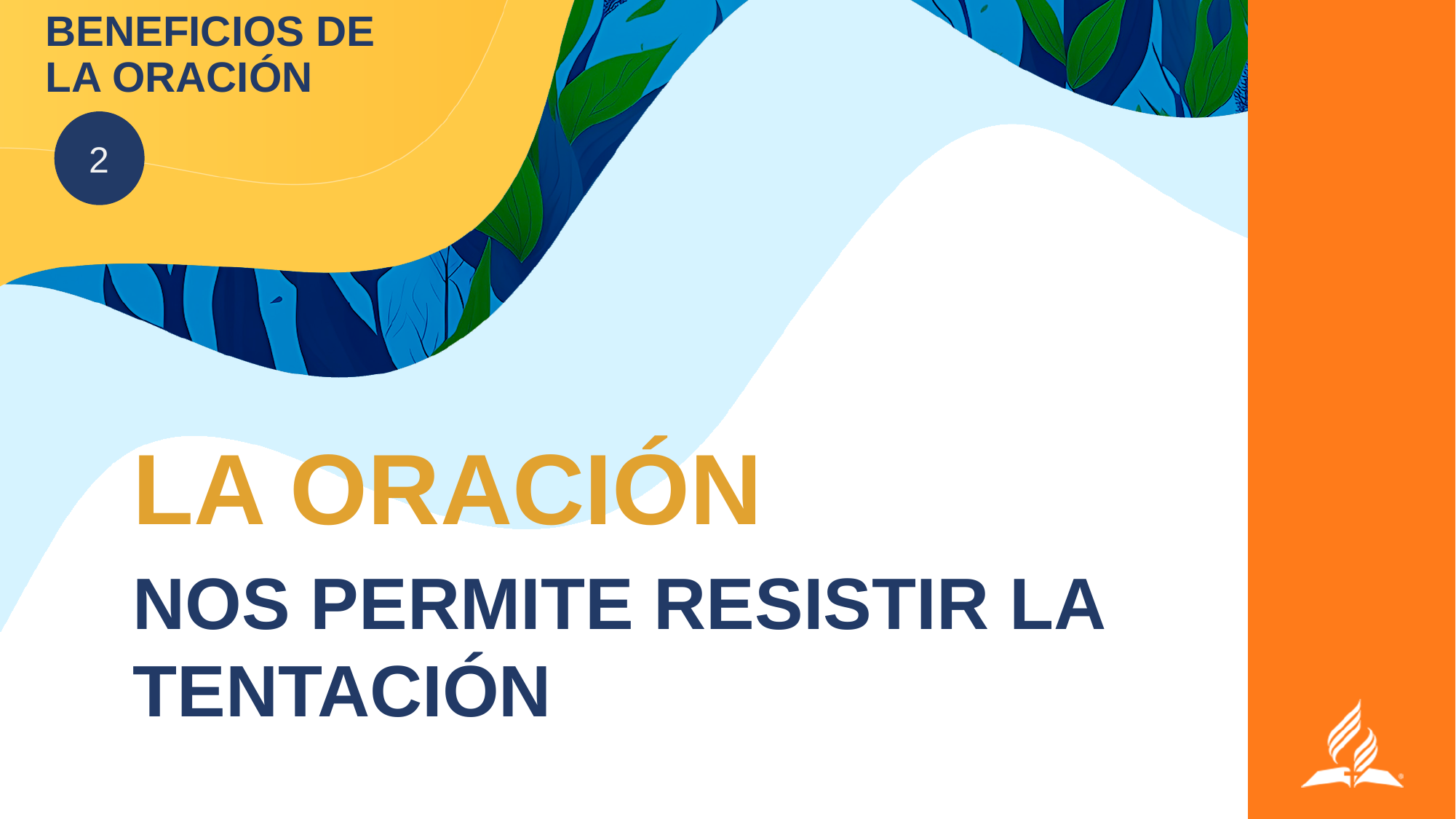

# BENEFICIOS DE LA ORACIÓN
2
LA ORACIÓN
NOS PERMITE RESISTIR LA TENTACIÓN